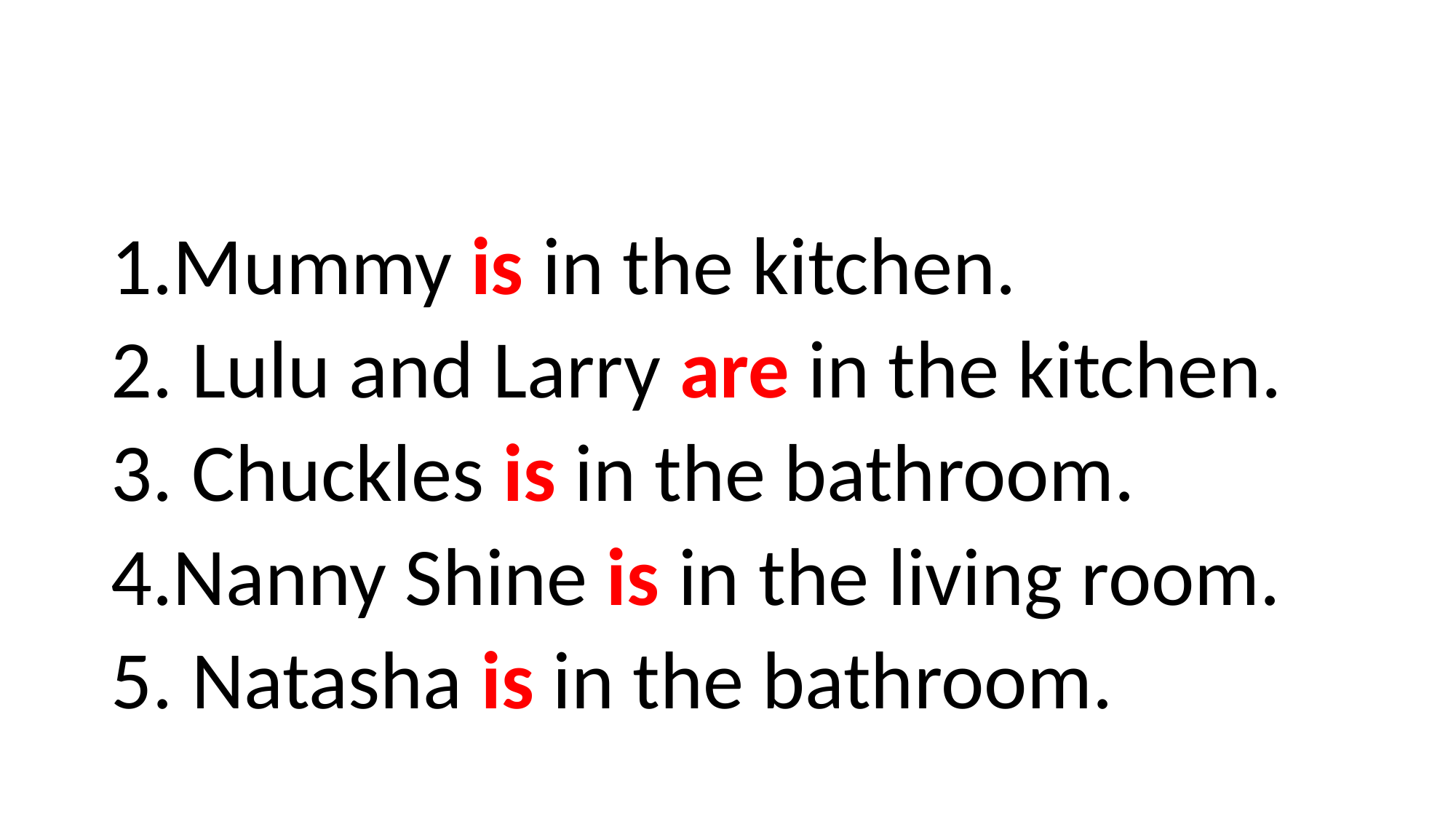

#
1.Mummy is in the kitchen.
2. Lulu and Larry are in the kitchen.
3. Chuckles is in the bathroom.
4.Nanny Shine is in the living room.
5. Natasha is in the bathroom.